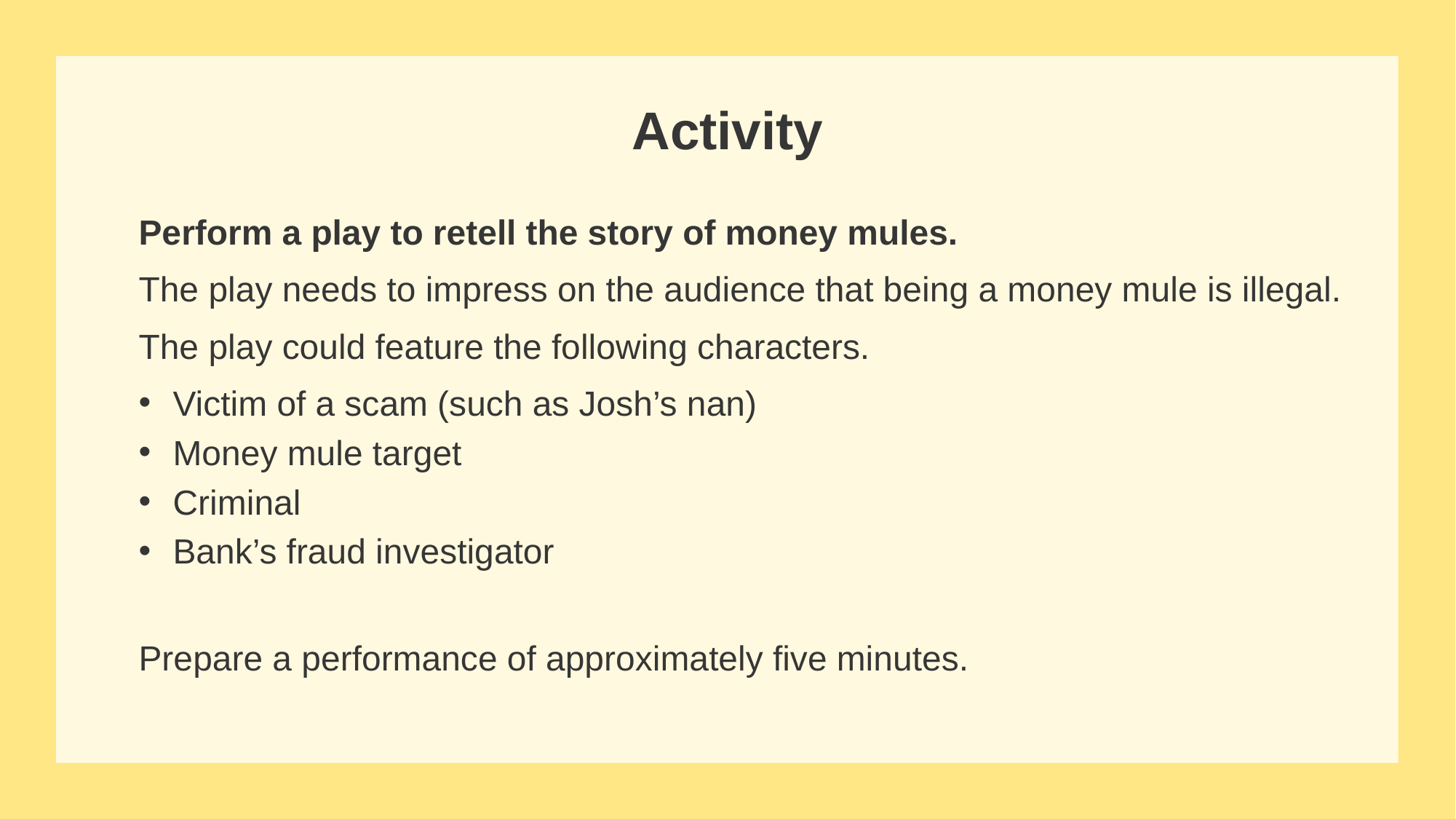

# Slide 36
Activity
Perform a play to retell the story of money mules.
The play needs to impress on the audience that being a money mule is illegal.
The play could feature the following characters.
Victim of a scam (such as Josh’s nan)
Money mule target
Criminal
Bank’s fraud investigator

Prepare a performance of approximately five minutes.